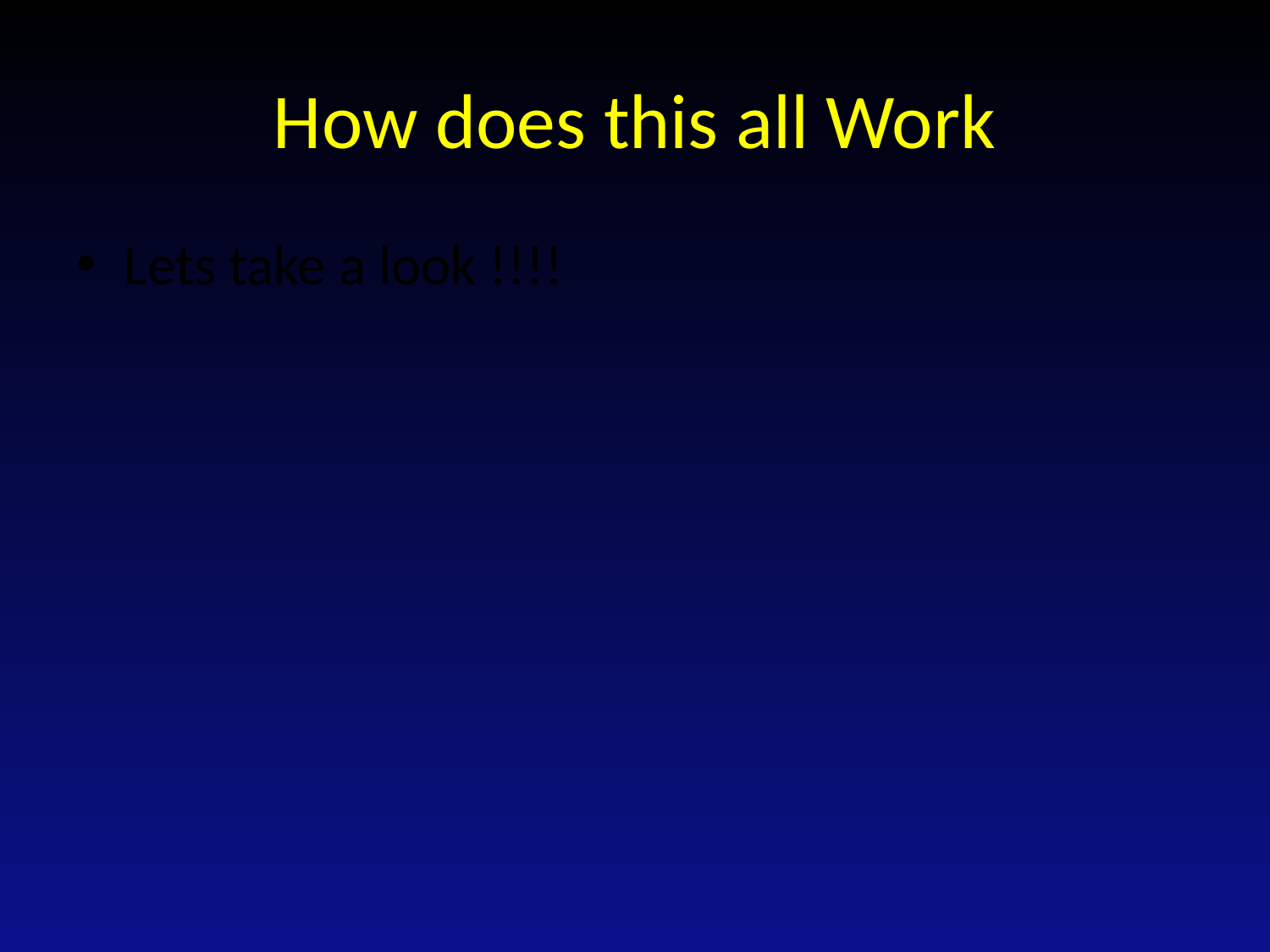

# How does this all Work
Lets take a look !!!!